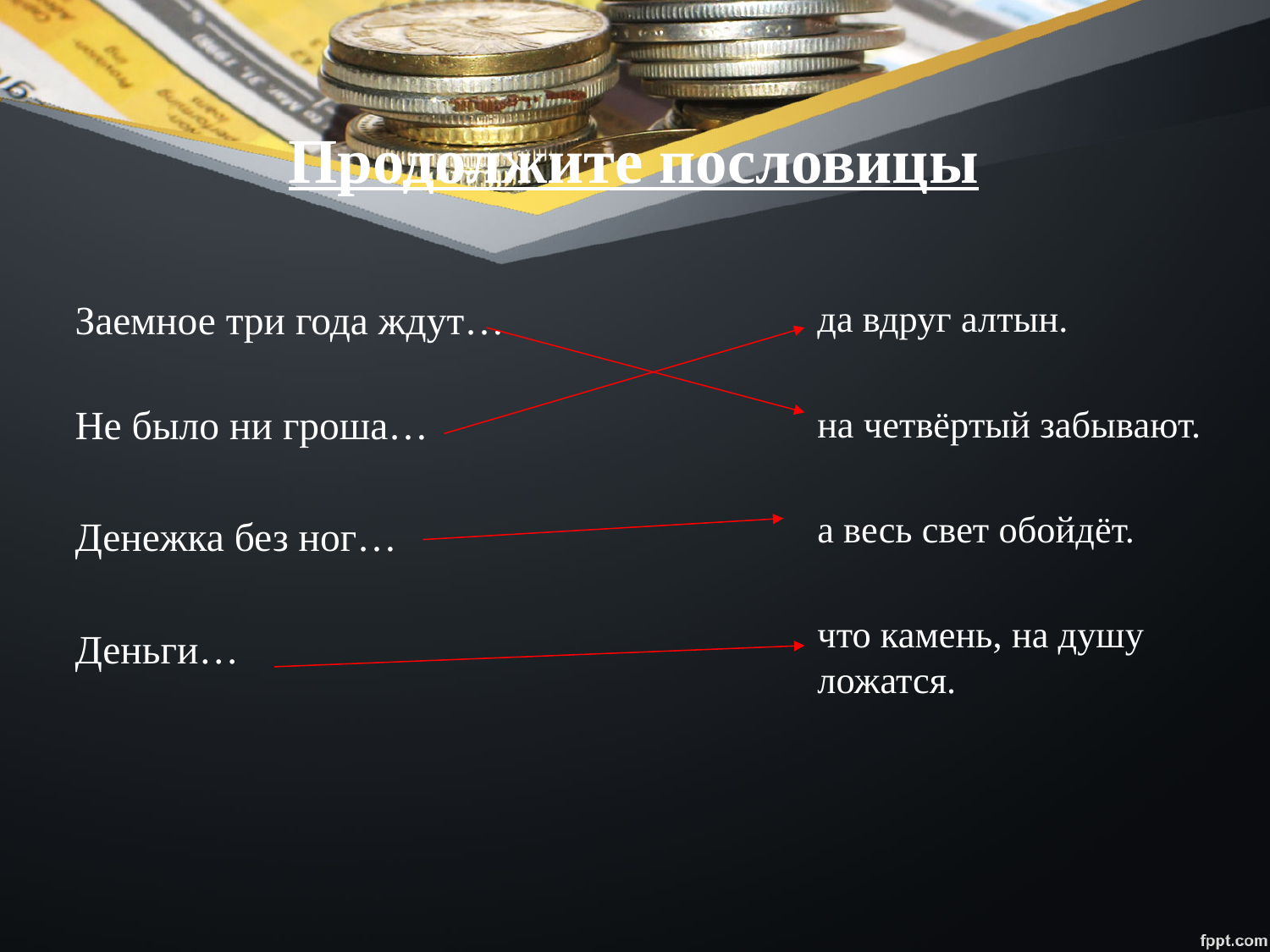

# Продолжите пословицы
Заемное три года ждут…
Не было ни гроша…

Денежка без ног…

Деньги…
да вдруг алтын.

на четвёртый забывают.

а весь свет обойдёт.

что камень, на душу ложатся.